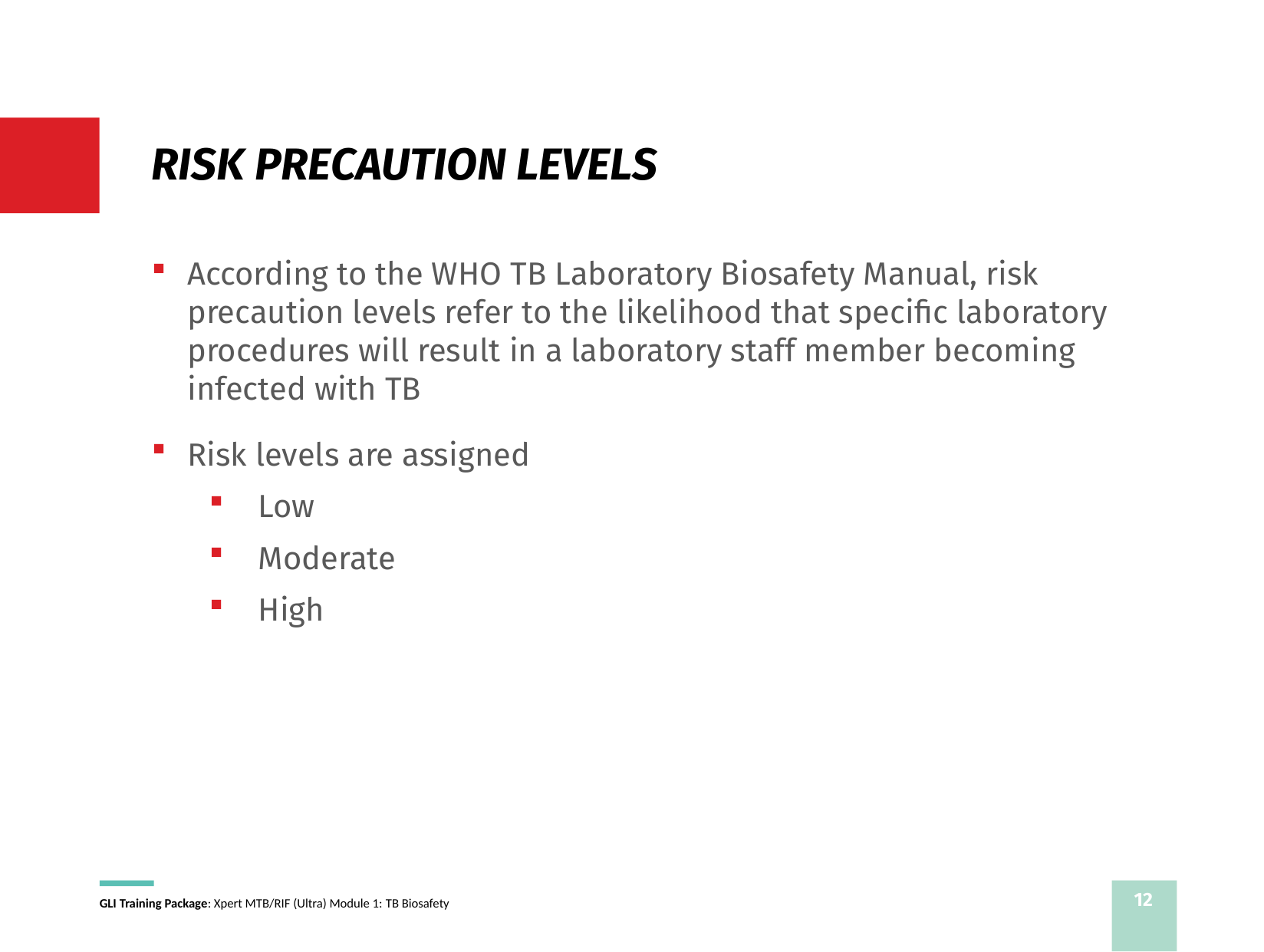

# RISK PRECAUTION LEVELS
According to the WHO TB Laboratory Biosafety Manual, risk precaution levels refer to the likelihood that specific laboratory procedures will result in a laboratory staff member becoming infected with TB
Risk levels are assigned
Low
Moderate
High